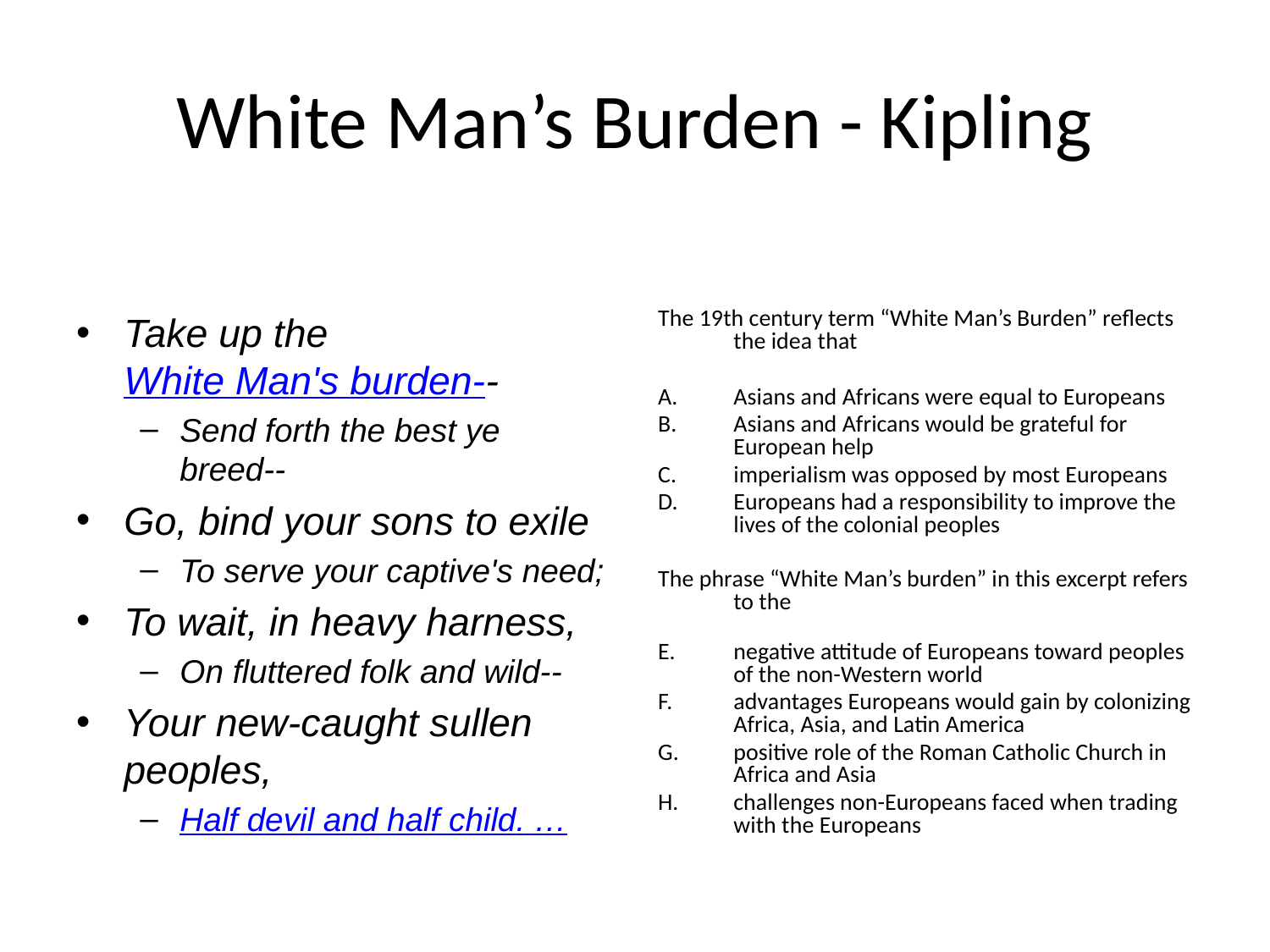

# White Man’s Burden - Kipling

Take up the White Man's burden--
Send forth the best ye breed--
Go, bind your sons to exile
To serve your captive's need;
To wait, in heavy harness,
On fluttered folk and wild--
Your new-caught sullen peoples,
Half devil and half child. …

The 19th century term “White Man’s Burden” reflects the idea that
Asians and Africans were equal to Europeans
Asians and Africans would be grateful for European help
imperialism was opposed by most Europeans
Europeans had a responsibility to improve the lives of the colonial peoples

The phrase “White Man’s burden” in this excerpt refers to the
negative attitude of Europeans toward peoples of the non-Western world
advantages Europeans would gain by colonizing Africa, Asia, and Latin America
positive role of the Roman Catholic Church in Africa and Asia
challenges non-Europeans faced when trading with the Europeans